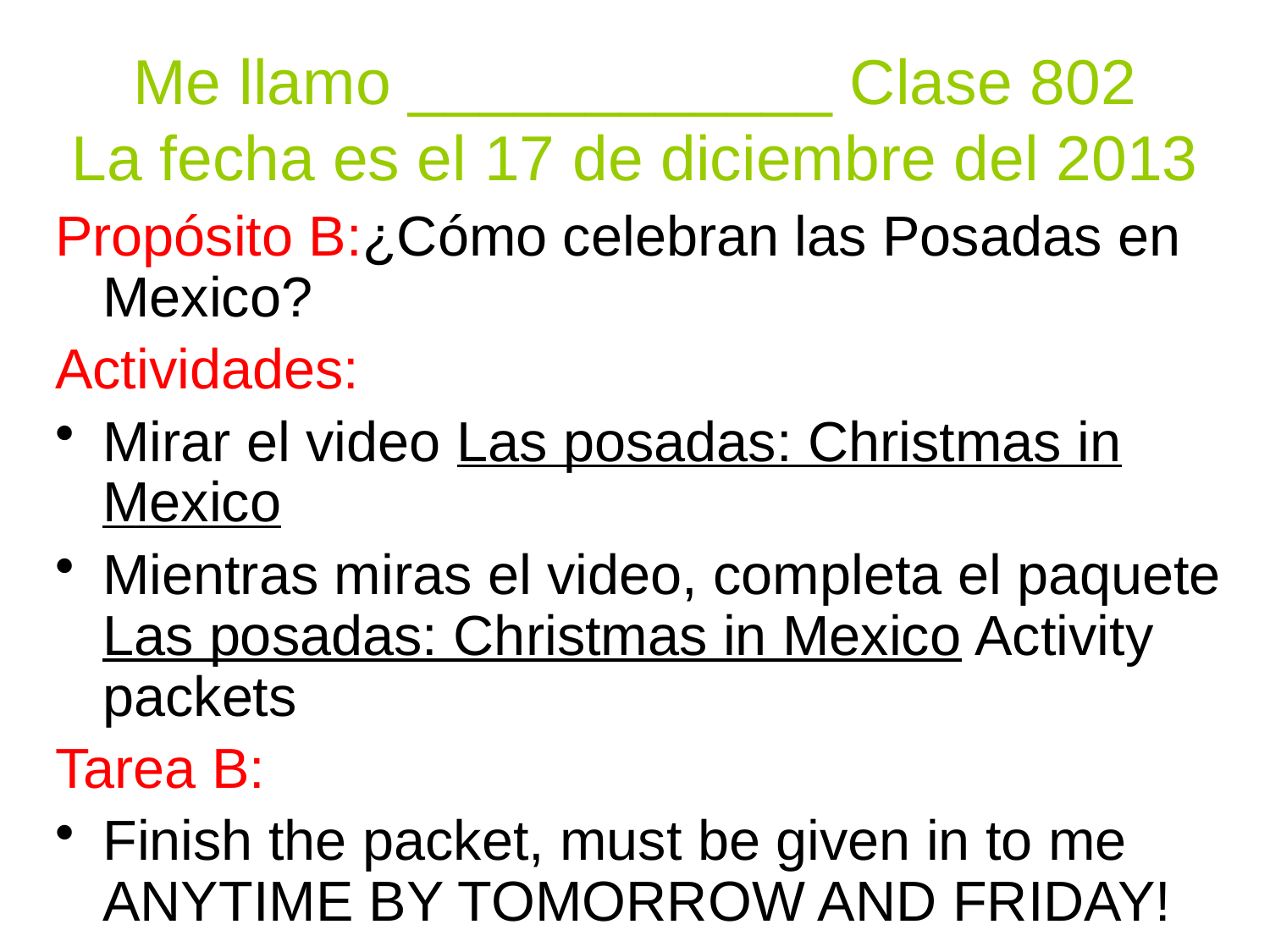

# Me llamo ____________ Clase 802 La fecha es el 17 de diciembre del 2013
Propósito B:¿Cómo celebran las Posadas en Mexico?
Actividades:
Mirar el video Las posadas: Christmas in Mexico
Mientras miras el video, completa el paquete Las posadas: Christmas in Mexico Activity packets
Tarea B:
Finish the packet, must be given in to me ANYTIME BY TOMORROW AND FRIDAY!